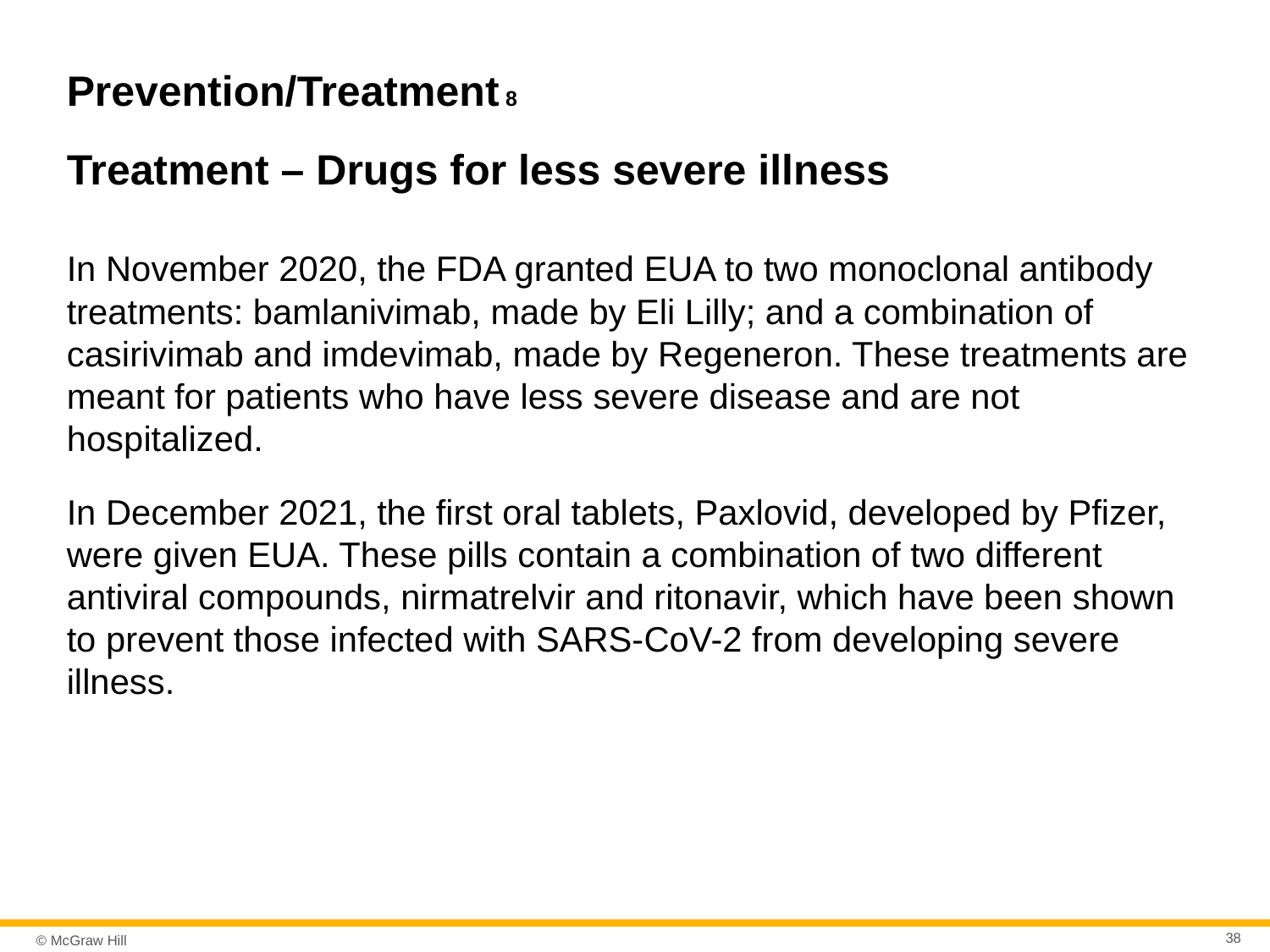

# Prevention/Treatment 8
Treatment – Drugs for less severe illness
In November 2020, the FDA granted EUA to two monoclonal antibody treatments: bamlanivimab, made by Eli Lilly; and a combination of casirivimab and imdevimab, made by Regeneron. These treatments are meant for patients who have less severe disease and are not hospitalized.
In December 2021, the first oral tablets, Paxlovid, developed by Pfizer, were given EUA. These pills contain a combination of two different antiviral compounds, nirmatrelvir and ritonavir, which have been shown to prevent those infected with SARS-CoV-2 from developing severe illness.